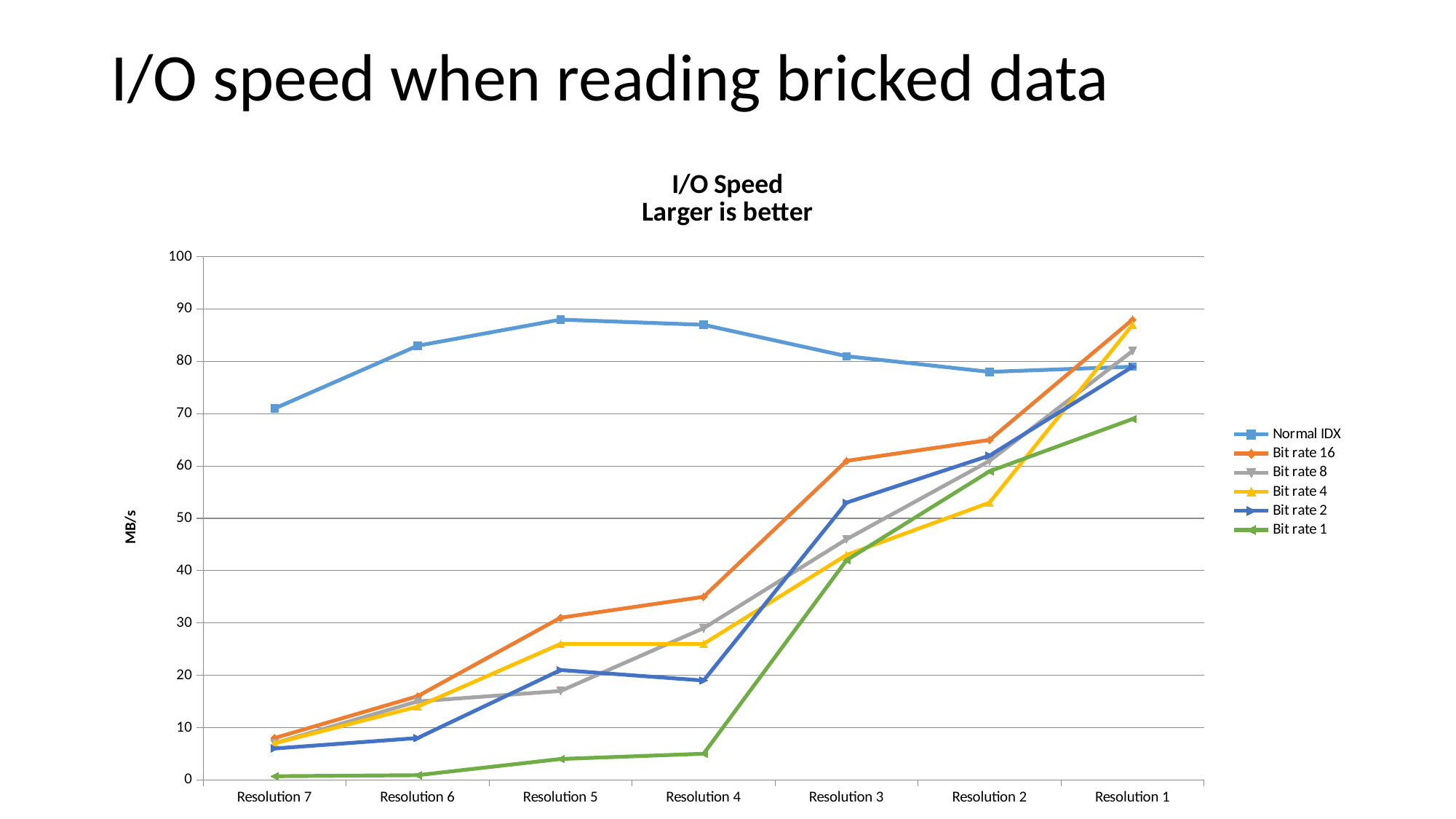

# I/O speed when reading bricked data

### Chart: I/O Speed
Larger is better

| Category | Normal IDX | Bit rate 16 | Bit rate 8 | Bit rate 4 | Bit rate 2 | Bit rate 1 |
|---|---|---|---|---|---|---|
| Resolution 7 | 71.0 | 8.0 | 7.0 | 7.0 | 6.0 | 0.7 |
| Resolution 6 | 83.0 | 16.0 | 15.0 | 14.0 | 8.0 | 0.9 |
| Resolution 5 | 88.0 | 31.0 | 17.0 | 26.0 | 21.0 | 4.0 |
| Resolution 4 | 87.0 | 35.0 | 29.0 | 26.0 | 19.0 | 5.0 |
| Resolution 3 | 81.0 | 61.0 | 46.0 | 43.0 | 53.0 | 42.0 |
| Resolution 2 | 78.0 | 65.0 | 61.0 | 53.0 | 62.0 | 59.0 |
| Resolution 1 | 79.0 | 88.0 | 82.0 | 87.0 | 79.0 | 69.0 |